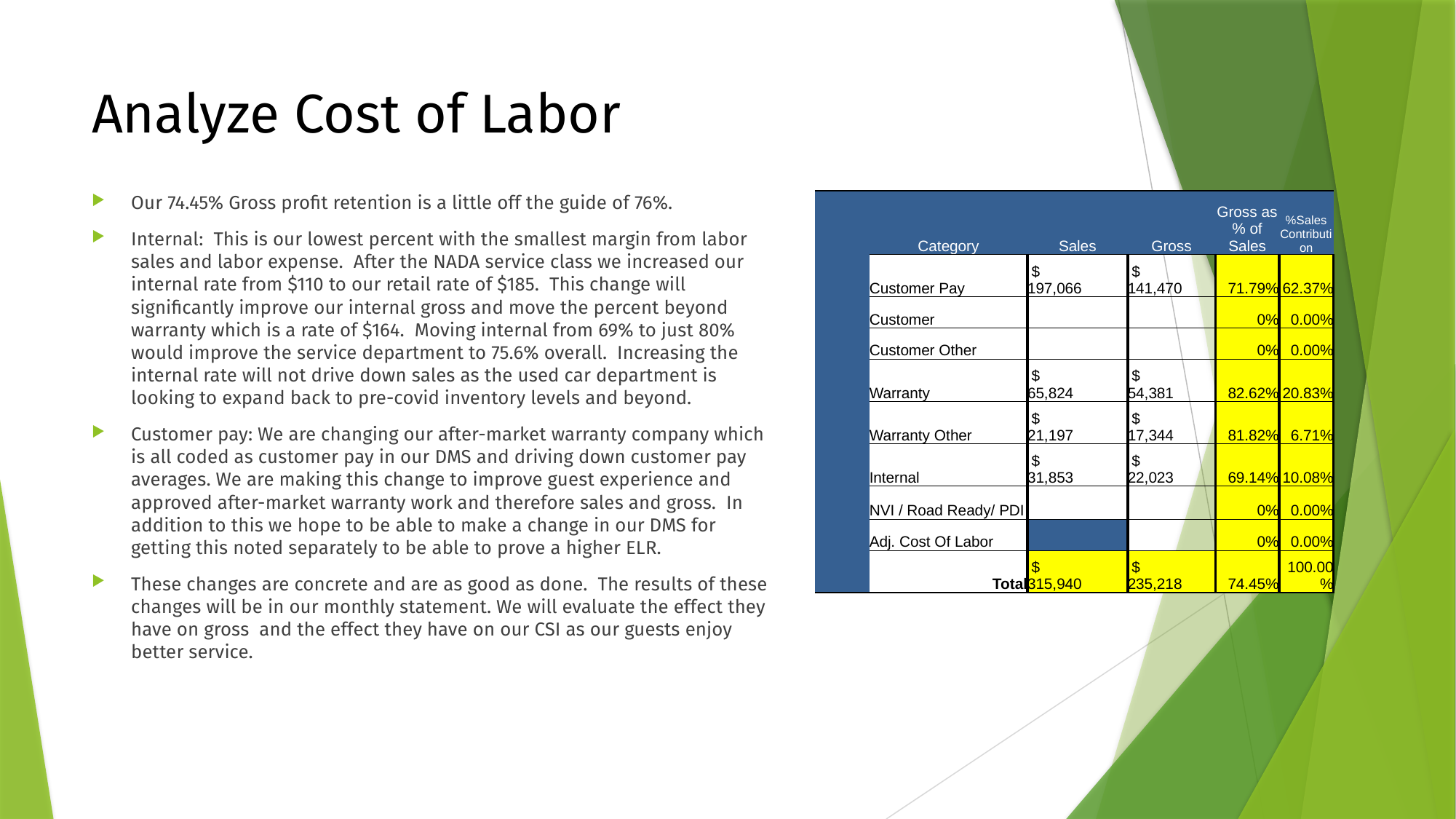

# Analyze Cost of Labor

Our 74.45% Gross profit retention is a little off the guide of 76%.
Internal:  This is our lowest percent with the smallest margin from labor sales and labor expense.  After the NADA service class we increased our internal rate from $110 to our retail rate of $185.  This change will significantly improve our internal gross and move the percent beyond warranty which is a rate of $164.  Moving internal from 69% to just 80% would improve the service department to 75.6% overall.  Increasing the internal rate will not drive down sales as the used car department is looking to expand back to pre-covid inventory levels and beyond.
Customer pay: We are changing our after-market warranty company which is all coded as customer pay in our DMS and driving down customer pay averages. We are making this change to improve guest experience and approved after-market warranty work and therefore sales and gross.  In addition to this we hope to be able to make a change in our DMS for getting this noted separately to be able to prove a higher ELR.
These changes are concrete and are as good as done.  The results of these changes will be in our monthly statement. We will evaluate the effect they have on gross  and the effect they have on our CSI as our guests enjoy better service.
|  | Category | Sales | Gross | Gross as % of Sales | %Sales Contribution |
| --- | --- | --- | --- | --- | --- |
|  | Customer Pay | $ 197,066 | $ 141,470 | 71.79% | 62.37% |
|  | Customer |  |  | 0% | 0.00% |
|  | Customer Other |  |  | 0% | 0.00% |
|  | Warranty | $ 65,824 | $ 54,381 | 82.62% | 20.83% |
|  | Warranty Other | $ 21,197 | $ 17,344 | 81.82% | 6.71% |
|  | Internal | $ 31,853 | $ 22,023 | 69.14% | 10.08% |
|  | NVI / Road Ready/ PDI |  |  | 0% | 0.00% |
|  | Adj. Cost Of Labor |  |  | 0% | 0.00% |
|  | Total | $ 315,940 | $ 235,218 | 74.45% | 100.00% |